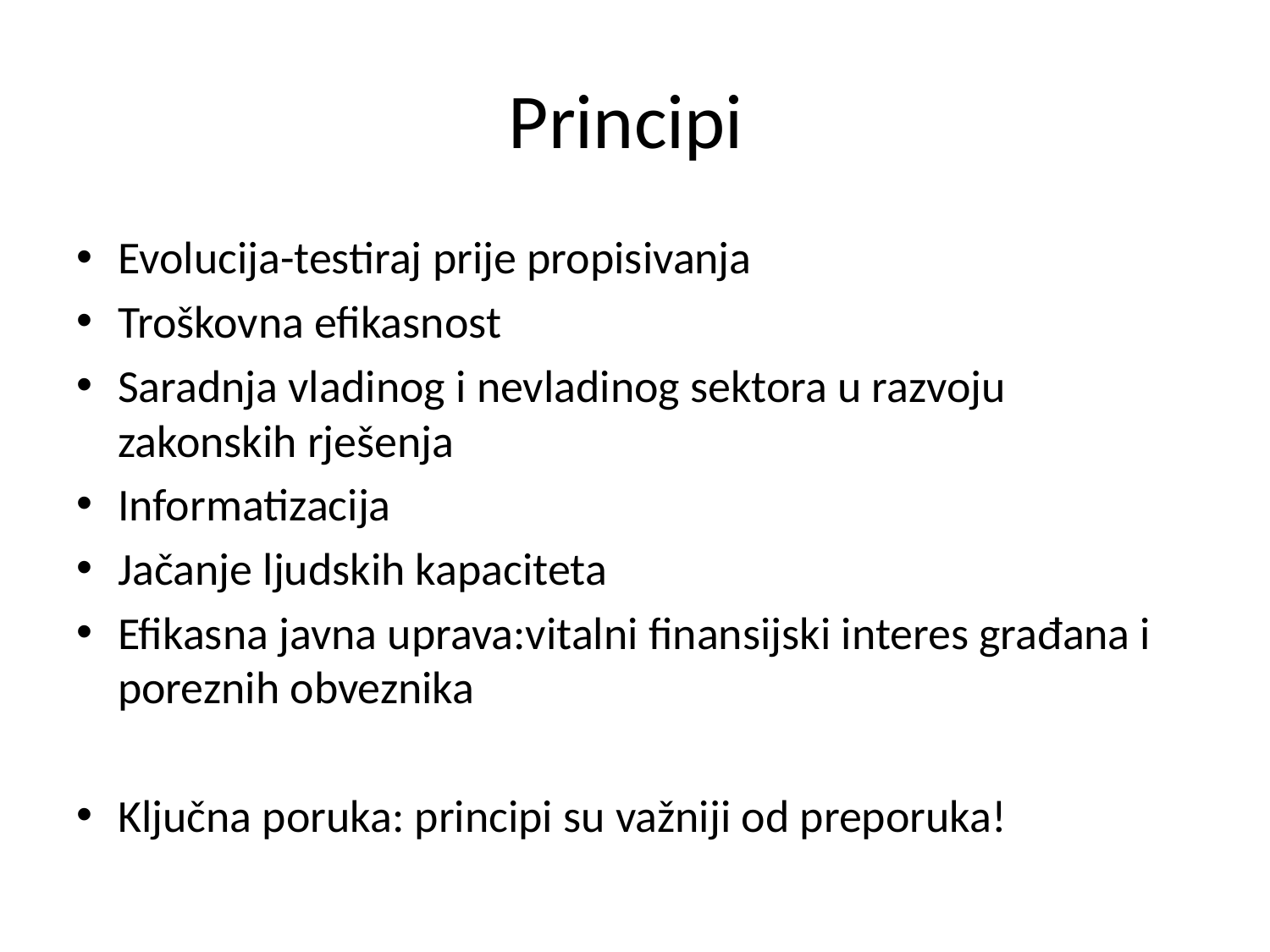

# Principi
Evolucija-testiraj prije propisivanja
Troškovna efikasnost
Saradnja vladinog i nevladinog sektora u razvoju zakonskih rješenja
Informatizacija
Jačanje ljudskih kapaciteta
Efikasna javna uprava:vitalni finansijski interes građana i poreznih obveznika

Ključna poruka: principi su važniji od preporuka!